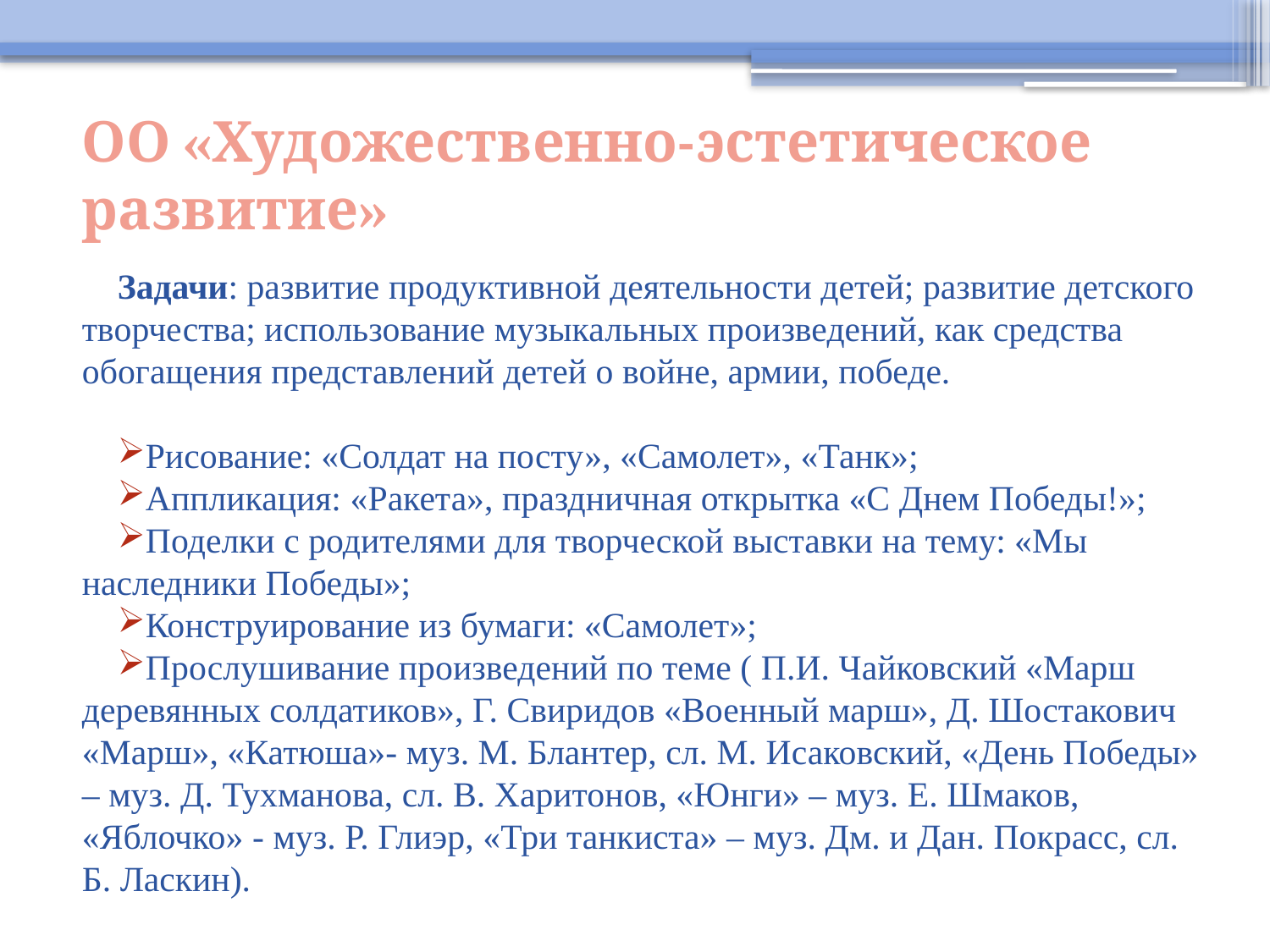

# ОО «Художественно-эстетическое развитие»
Задачи: развитие продуктивной деятельности детей; развитие детского творчества; использование музыкальных произведений, как средства обогащения представлений детей о войне, армии, победе.

Рисование: «Солдат на посту», «Самолет», «Танк»;
Аппликация: «Ракета», праздничная открытка «С Днем Победы!»;
Поделки с родителями для творческой выставки на тему: «Мы наследники Победы»;
Конструирование из бумаги: «Самолет»;
Прослушивание произведений по теме ( П.И. Чайковский «Марш деревянных солдатиков», Г. Свиридов «Военный марш», Д. Шостакович «Марш», «Катюша»- муз. М. Блантер, сл. М. Исаковский, «День Победы» – муз. Д. Тухманова, сл. В. Харитонов, «Юнги» – муз. Е. Шмаков, «Яблочко» - муз. Р. Глиэр, «Три танкиста» – муз. Дм. и Дан. Покрасс, сл. Б. Ласкин).